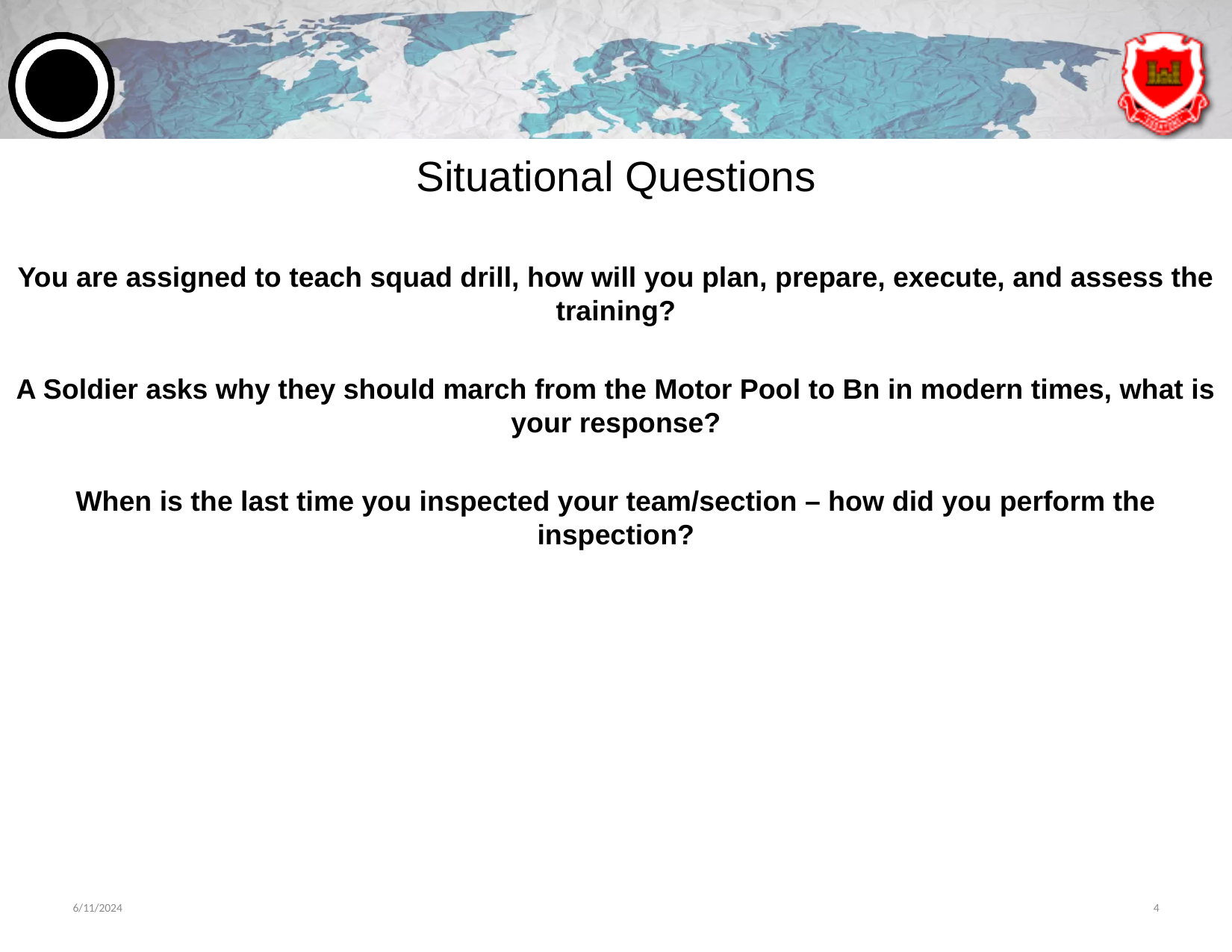

# Situational Questions
You are assigned to teach squad drill, how will you plan, prepare, execute, and assess the training?

A Soldier asks why they should march from the Motor Pool to Bn in modern times, what is your response?

When is the last time you inspected your team/section – how did you perform the inspection?
6/11/2024
4